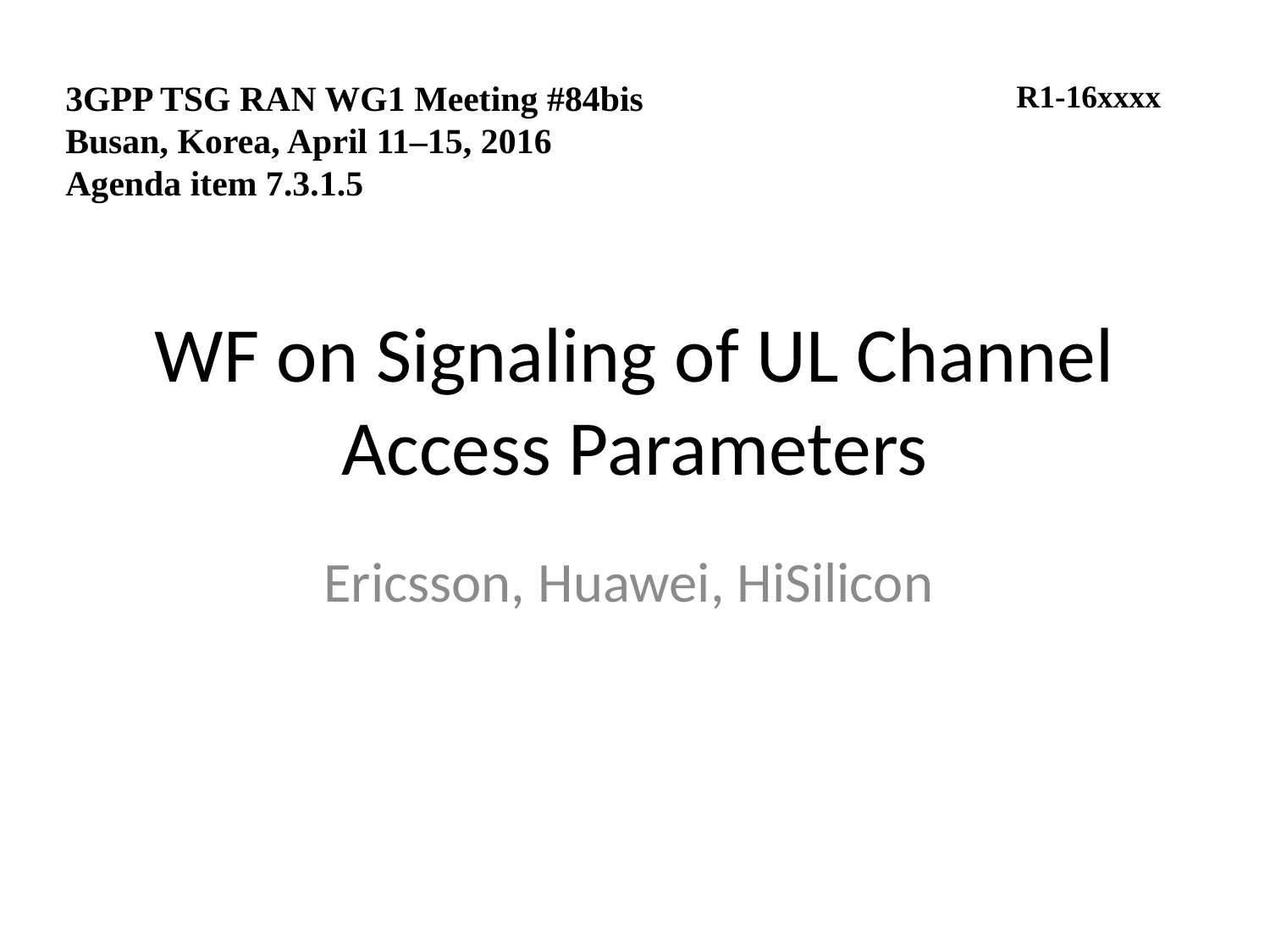

3GPP TSG RAN WG1 Meeting #84bis
Busan, Korea, April 11–15, 2016
Agenda item 7.3.1.5
R1-16xxxx
# WF on Signaling of UL Channel Access Parameters
Ericsson, Huawei, HiSilicon